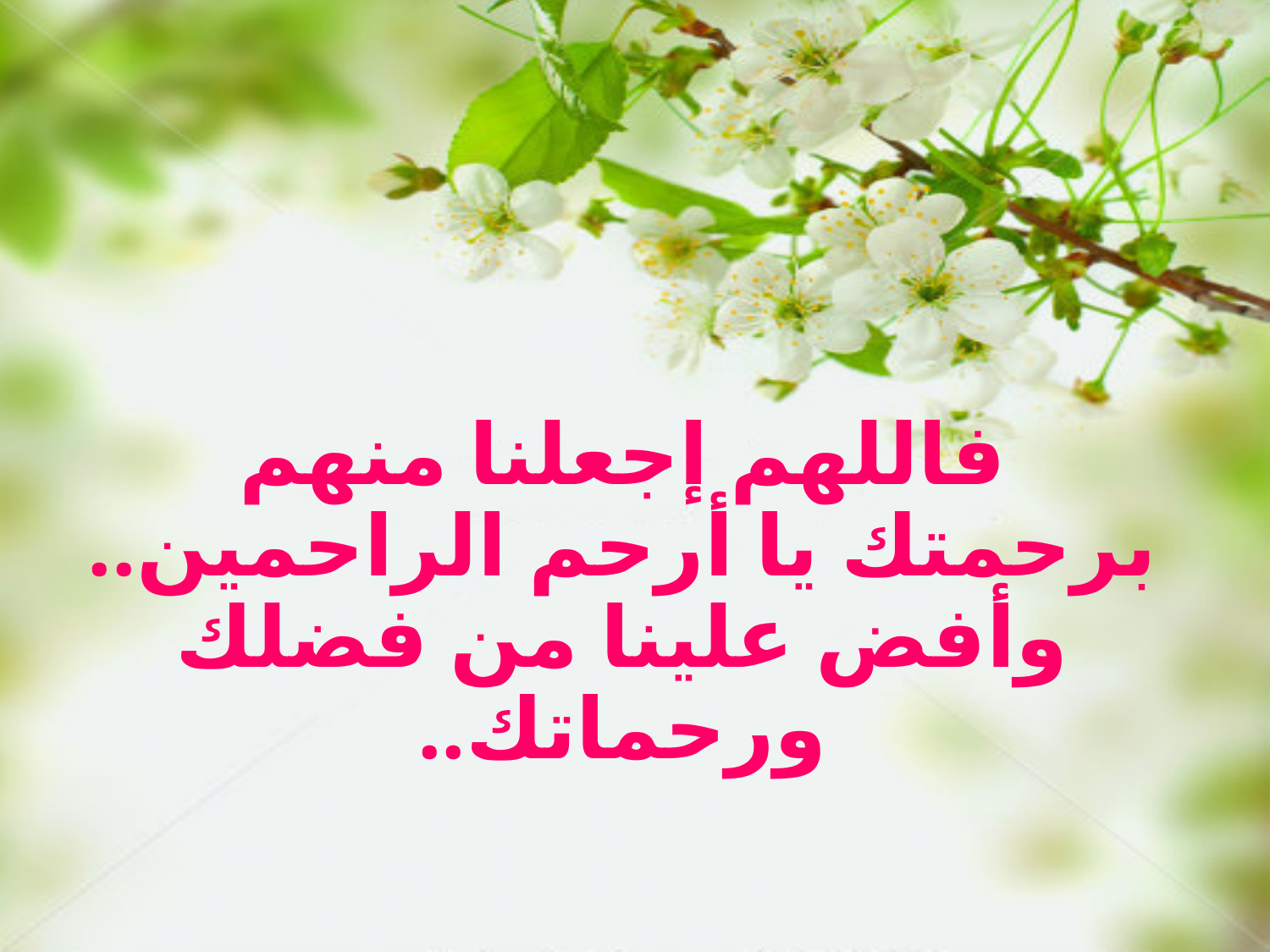

فاللهم إجعلنا منهم برحمتك يا أرحم الراحمين.. وأفض علينا من فضلك ورحماتك..